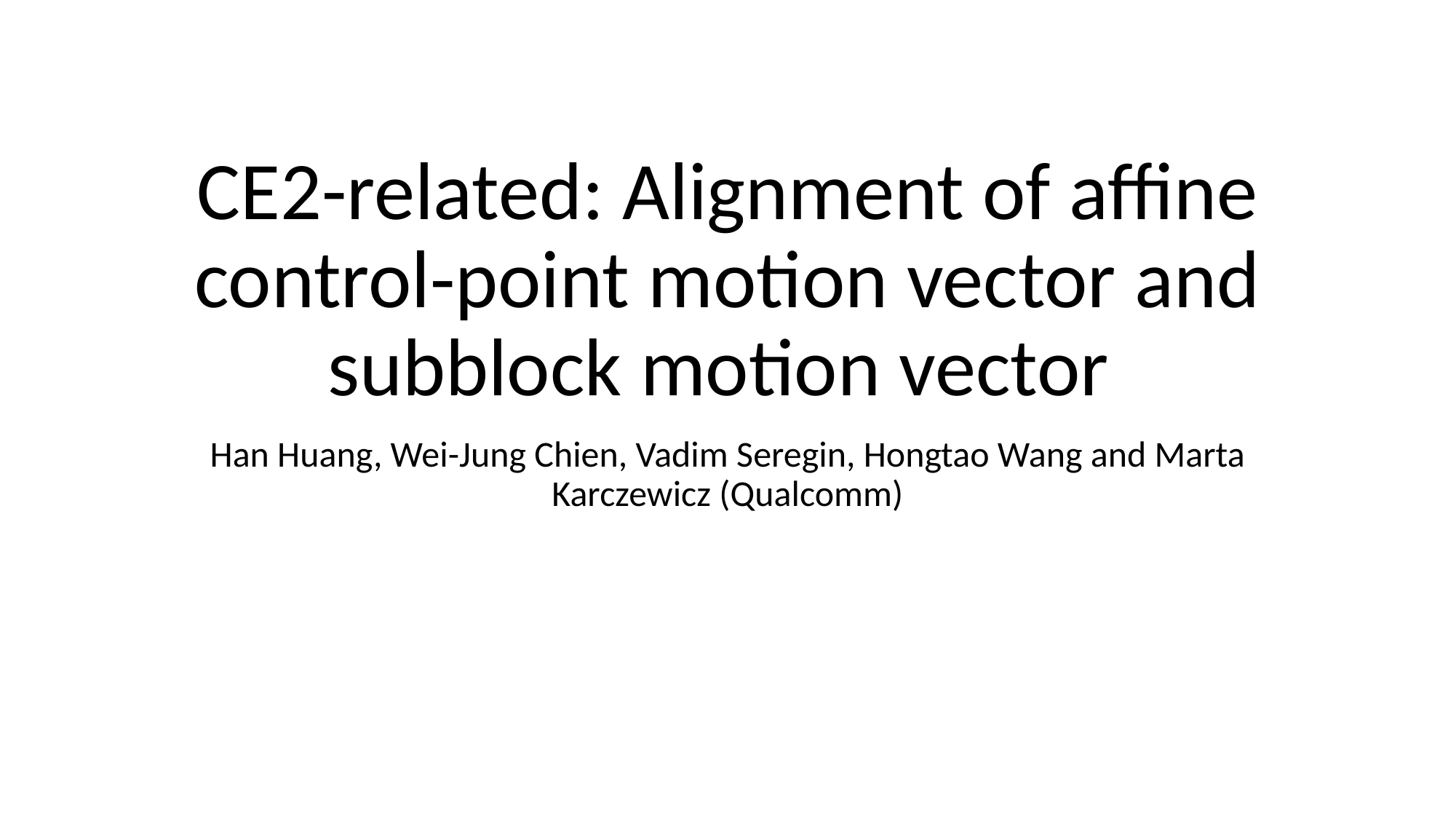

# CE2-related: Alignment of affine control-point motion vector and subblock motion vector
Han Huang, Wei-Jung Chien, Vadim Seregin, Hongtao Wang and Marta Karczewicz (Qualcomm)